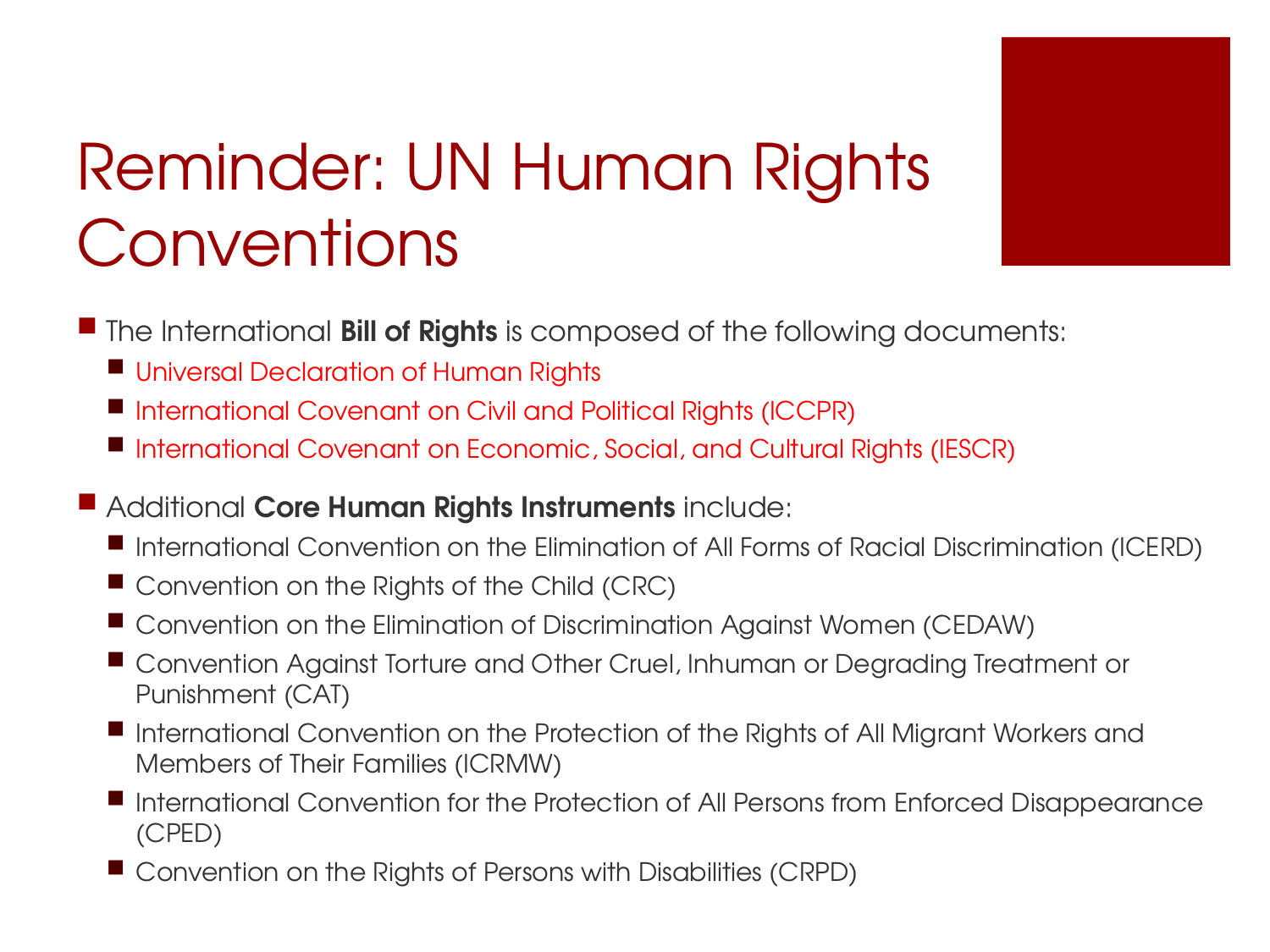

# Reminder: UN Human Rights Conventions
The International Bill of Rights is composed of the following documents:
Universal Declaration of Human Rights
International Covenant on Civil and Political Rights (ICCPR)
International Covenant on Economic, Social, and Cultural Rights (IESCR)
Additional Core Human Rights Instruments include:
International Convention on the Elimination of All Forms of Racial Discrimination (ICERD)
Convention on the Rights of the Child (CRC)
Convention on the Elimination of Discrimination Against Women (CEDAW)
Convention Against Torture and Other Cruel, Inhuman or Degrading Treatment or Punishment (CAT)
International Convention on the Protection of the Rights of All Migrant Workers and Members of Their Families (ICRMW)
International Convention for the Protection of All Persons from Enforced Disappearance (CPED)
Convention on the Rights of Persons with Disabilities (CRPD)